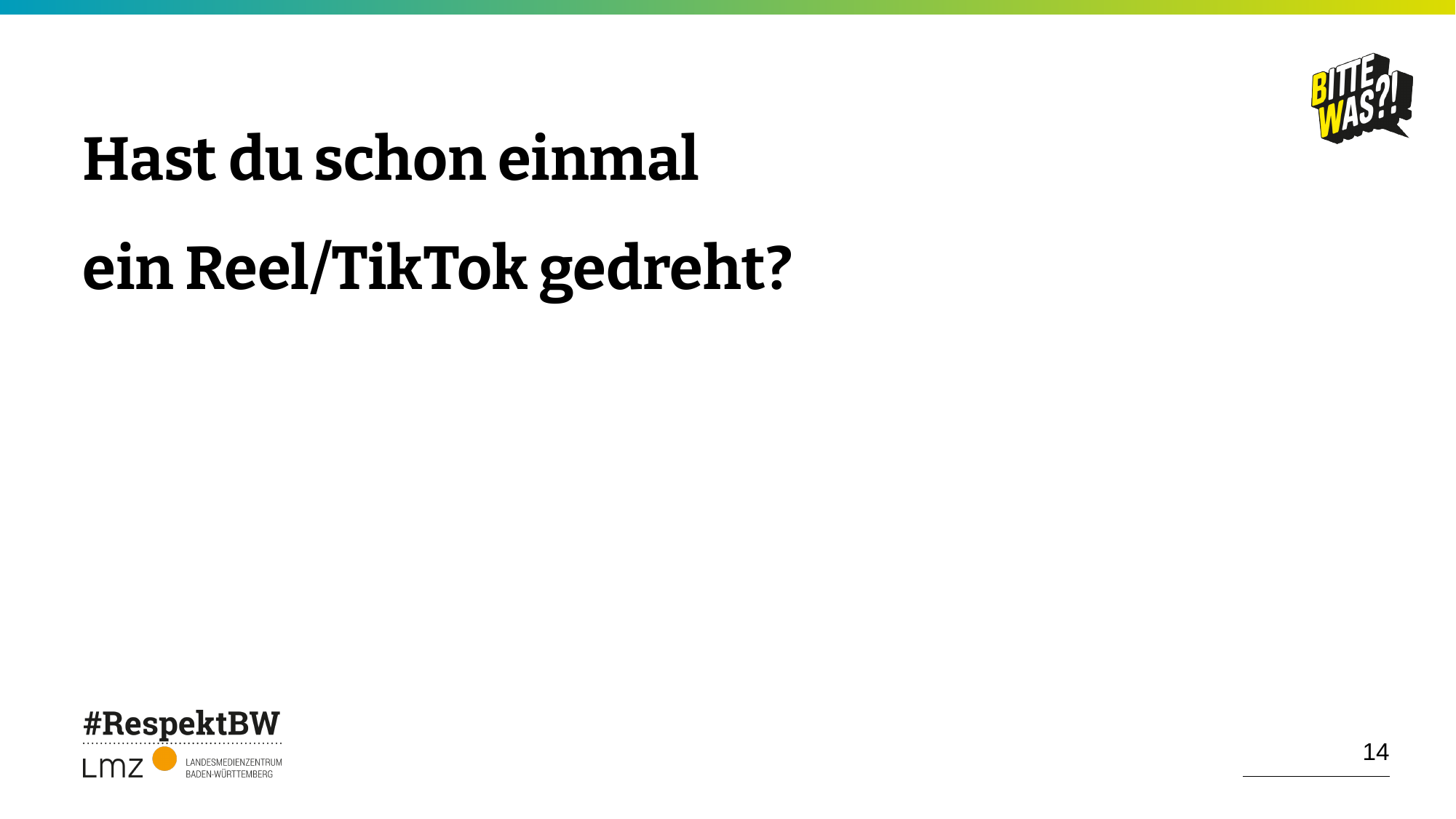

# Hast du schon einmal ein Reel/TikTok gedreht?
14